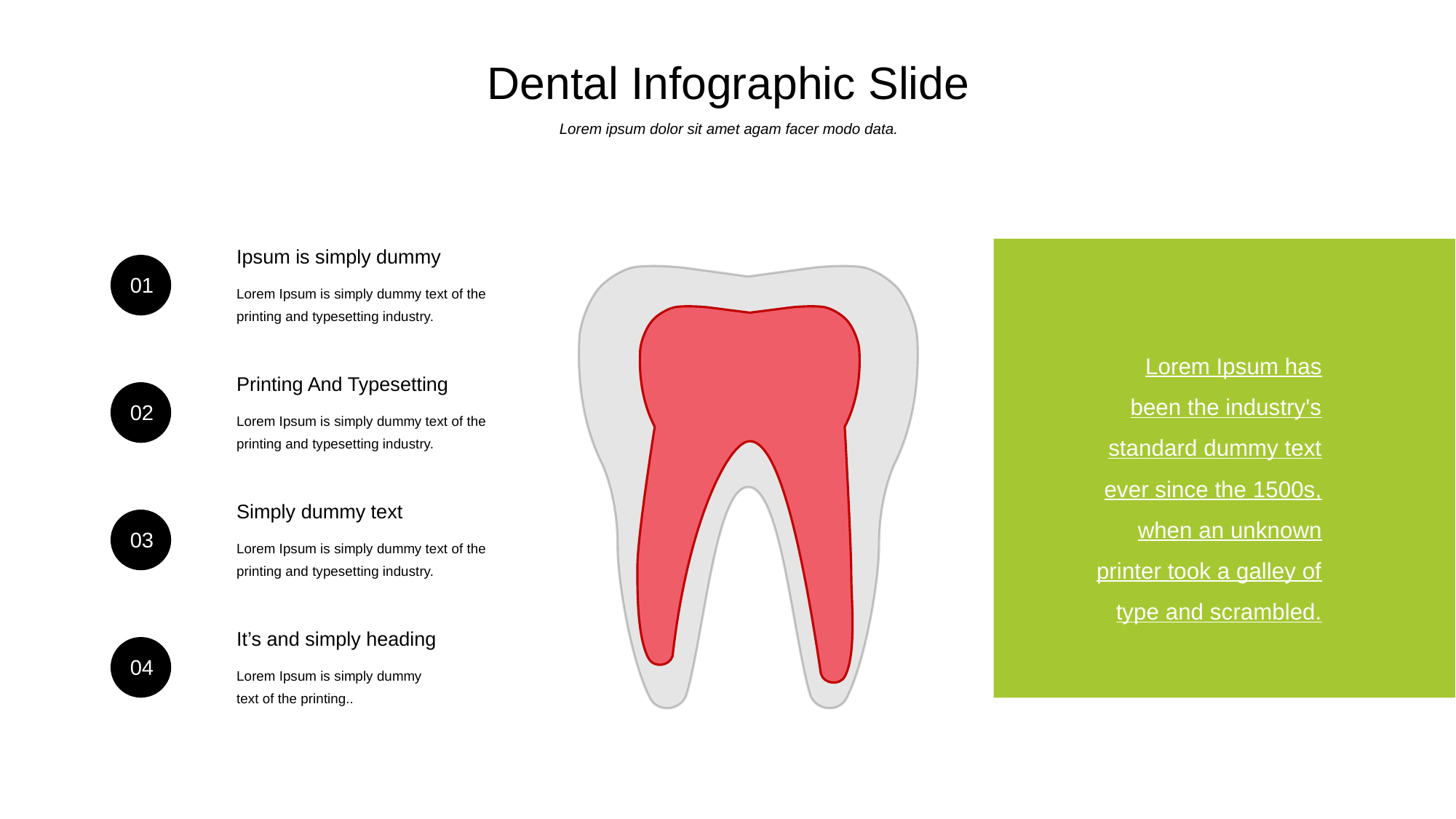

# Dental Infographic Slide
Lorem ipsum dolor sit amet agam facer modo data.
Ipsum is simply dummy

01
Lorem Ipsum is simply dummy text of the printing and typesetting industry.
Lorem Ipsum has been the industry's standard dummy text ever since the 1500s, when an unknown printer took a galley of type and scrambled.
Printing And Typesetting

02
Lorem Ipsum is simply dummy text of the printing and typesetting industry.
Simply dummy text

03
Lorem Ipsum is simply dummy text of the printing and typesetting industry.
It’s and simply heading

04
Lorem Ipsum is simply dummy text of the printing..